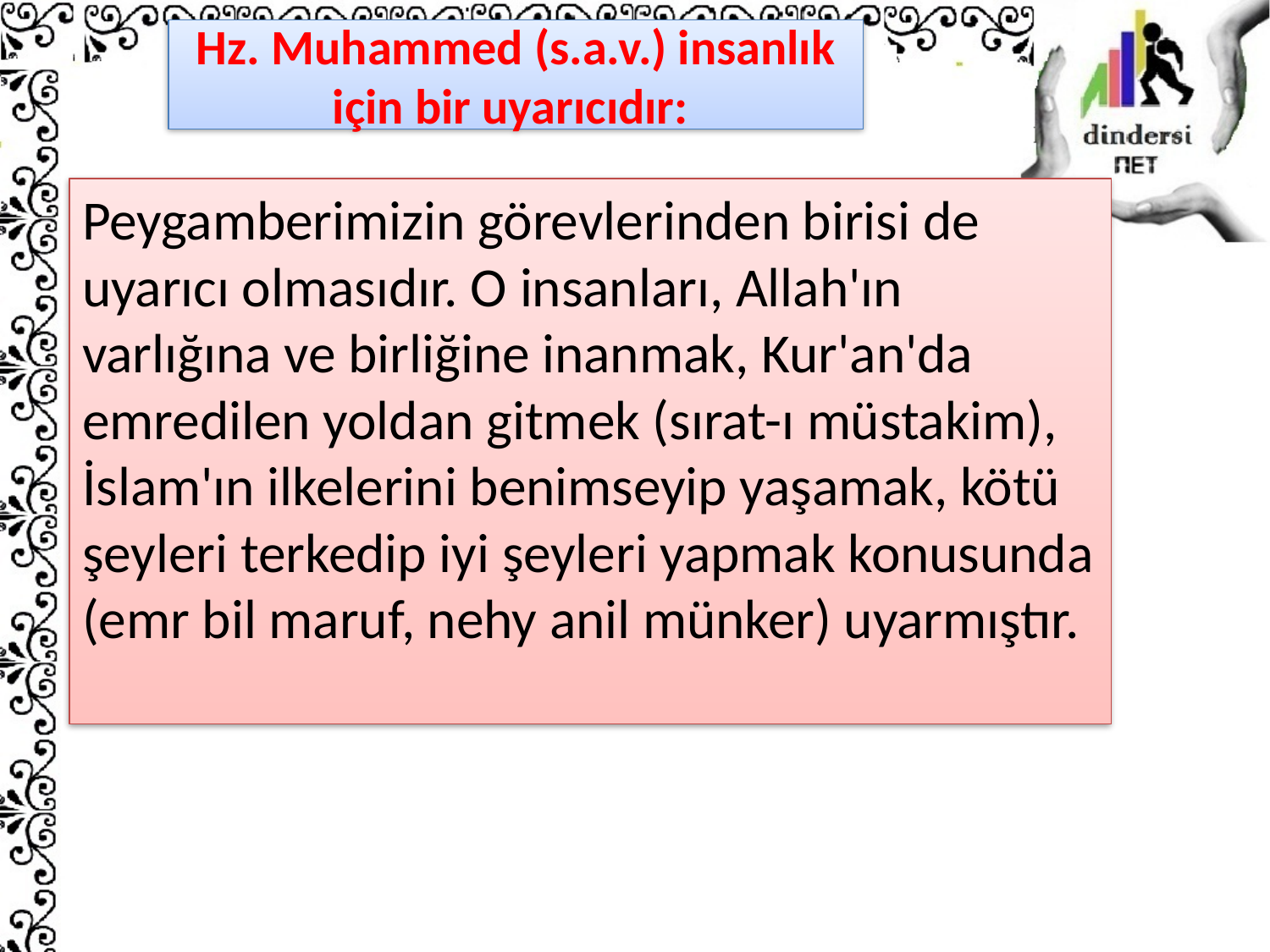

# Hz. Muhammed (s.a.v.) insanlık için bir uyarıcıdır:
Peygamberimizin görevlerinden birisi de uyarıcı olmasıdır. O insanları, Allah'ın varlığına ve birliğine inanmak, Kur'an'da emredilen yoldan gitmek (sırat-ı müstakim), İslam'ın ilkelerini benimseyip yaşamak, kötü şeyleri terkedip iyi şeyleri yapmak konusunda (emr bil maruf, nehy anil münker) uyarmıştır.